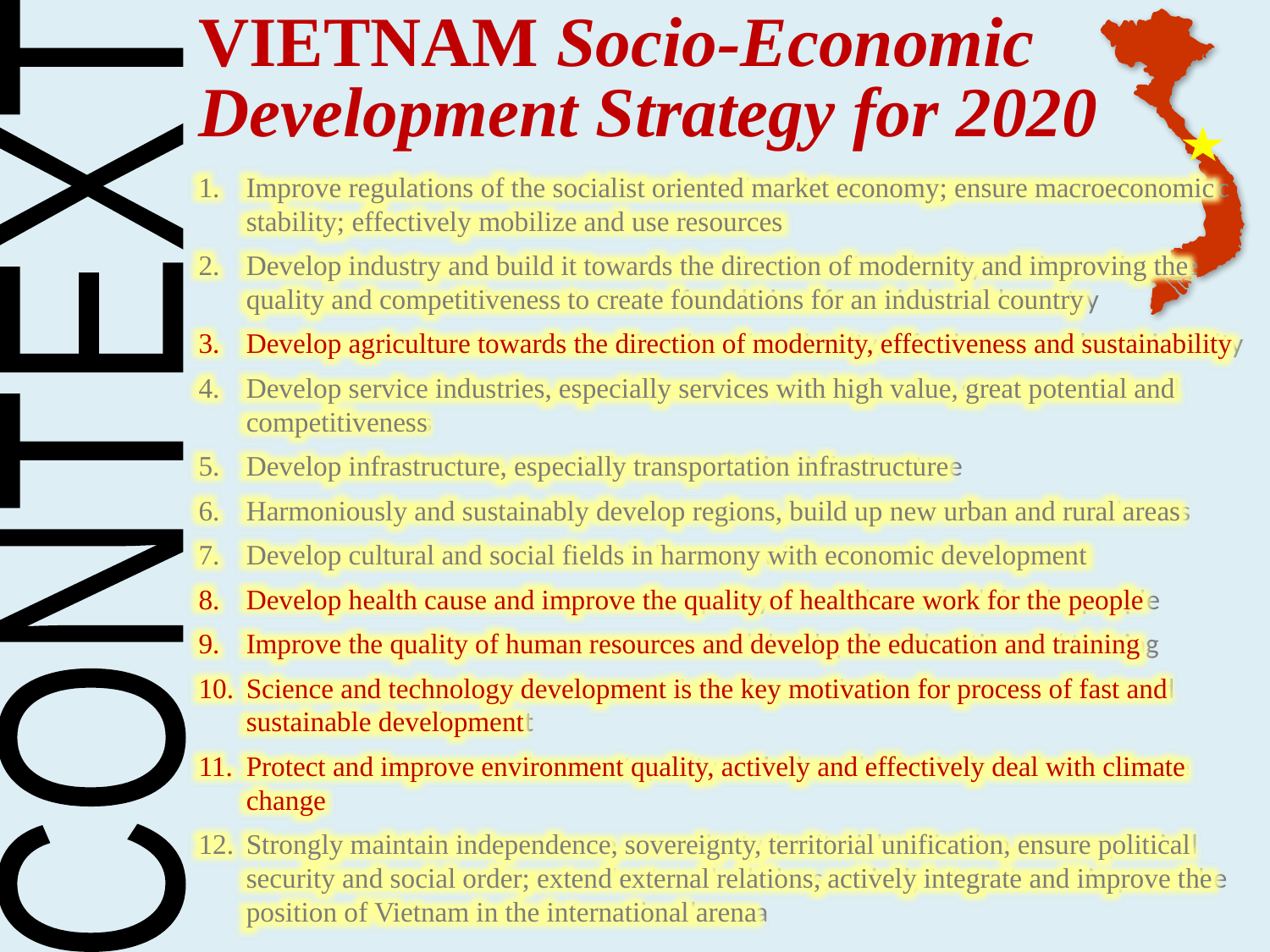

VIETNAM Socio-Economic Development Strategy for 2020
Improve regulations of the socialist oriented market economy; ensure macroeconomic stability; effectively mobilize and use resources
Develop industry and build it towards the direction of modernity and improving the quality and competitiveness to create foundations for an industrial country
Develop agriculture towards the direction of modernity, effectiveness and sustainability
Develop service industries, especially services with high value, great potential and competitiveness
Develop infrastructure, especially transportation infrastructure
Harmoniously and sustainably develop regions, build up new urban and rural areas
Develop cultural and social fields in harmony with economic development
Develop health cause and improve the quality of healthcare work for the people
Improve the quality of human resources and develop the education and training
Science and technology development is the key motivation for process of fast and sustainable development
Protect and improve environment quality, actively and effectively deal with climate change
Strongly maintain independence, sovereignty, territorial unification, ensure political security and social order; extend external relations, actively integrate and improve the position of Vietnam in the international arena
Improve regulations of the socialist oriented market economy; ensure macroeconomic stability; effectively mobilize and use resources
Develop industry and build it towards the direction of modernity and improving the quality and competitiveness to create foundations for an industrial country
Develop agriculture towards the direction of modernity, effectiveness and sustainability
Develop service industries, especially services with high value, great potential and competitiveness
Develop infrastructure, especially transportation infrastructure
Harmoniously and sustainably develop regions, build up new urban and rural areas
Develop cultural and social fields in harmony with economic development
Develop health cause and improve the quality of healthcare work for the people
Improve the quality of human resources and develop the education and training
Science and technology development is the key motivation for process of fast and sustainable development
Protect and improve environment quality, actively and effectively deal with climate change
Strongly maintain independence, sovereignty, territorial unification, ensure political security and social order; extend external relations, actively integrate and improve the position of Vietnam in the international arena
CONTEXT